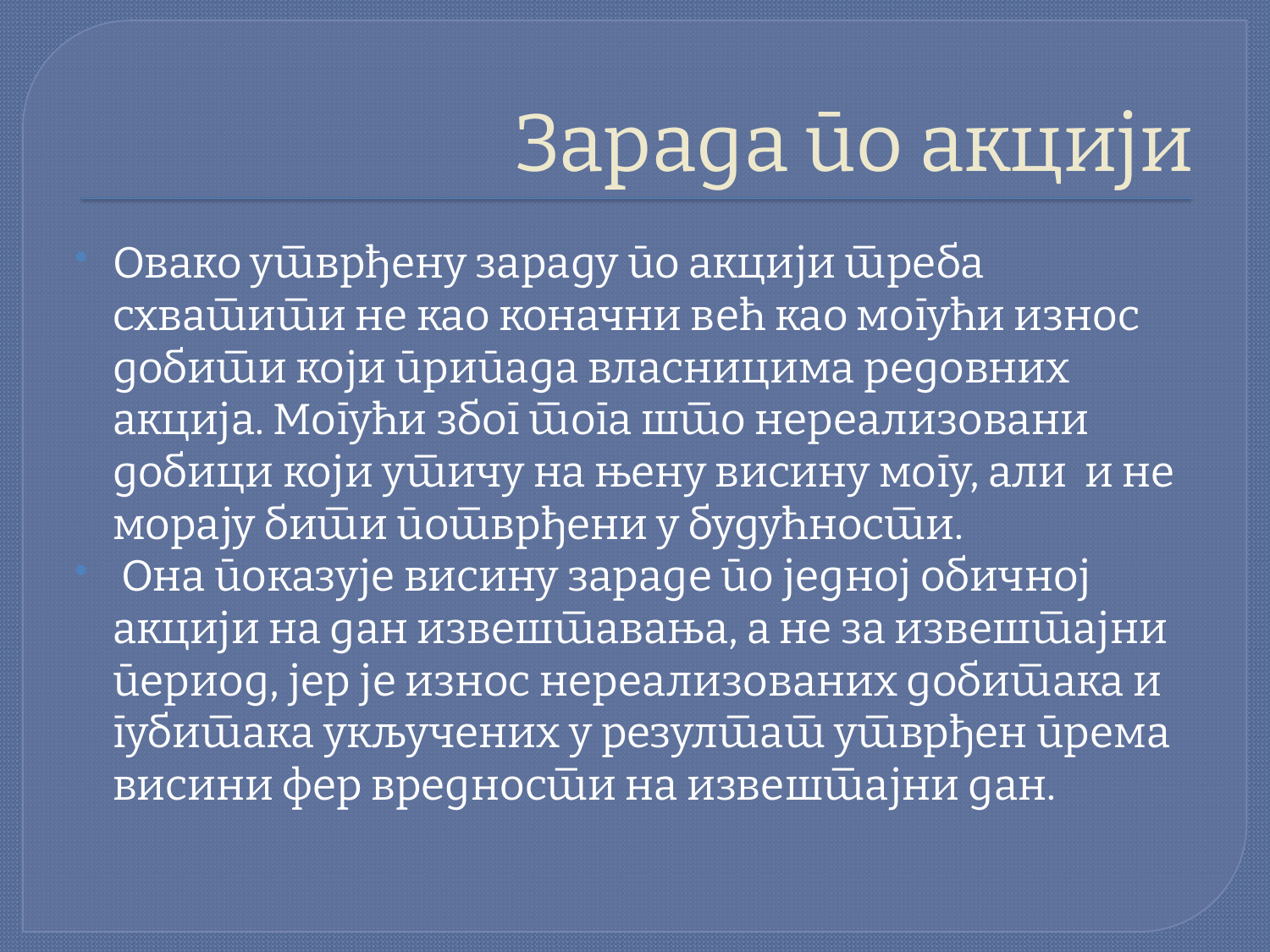

# Зарада по акцији
Овако утврђену зараду по акцији треба схватити не као коначни већ као могући износ добити који припада власницима редовних акција. Могући због тога што нереализовани добици који утичу на њену висину могу, али  и не морају бити потврђени у будућности.
 Она показује висину зараде по једној обичној акцији на дан извештавања, а не за извештајни период, јер је износ нереализованих добитака и губитака укључених у резултат утврђен према висини фер вредности на извештајни дан.